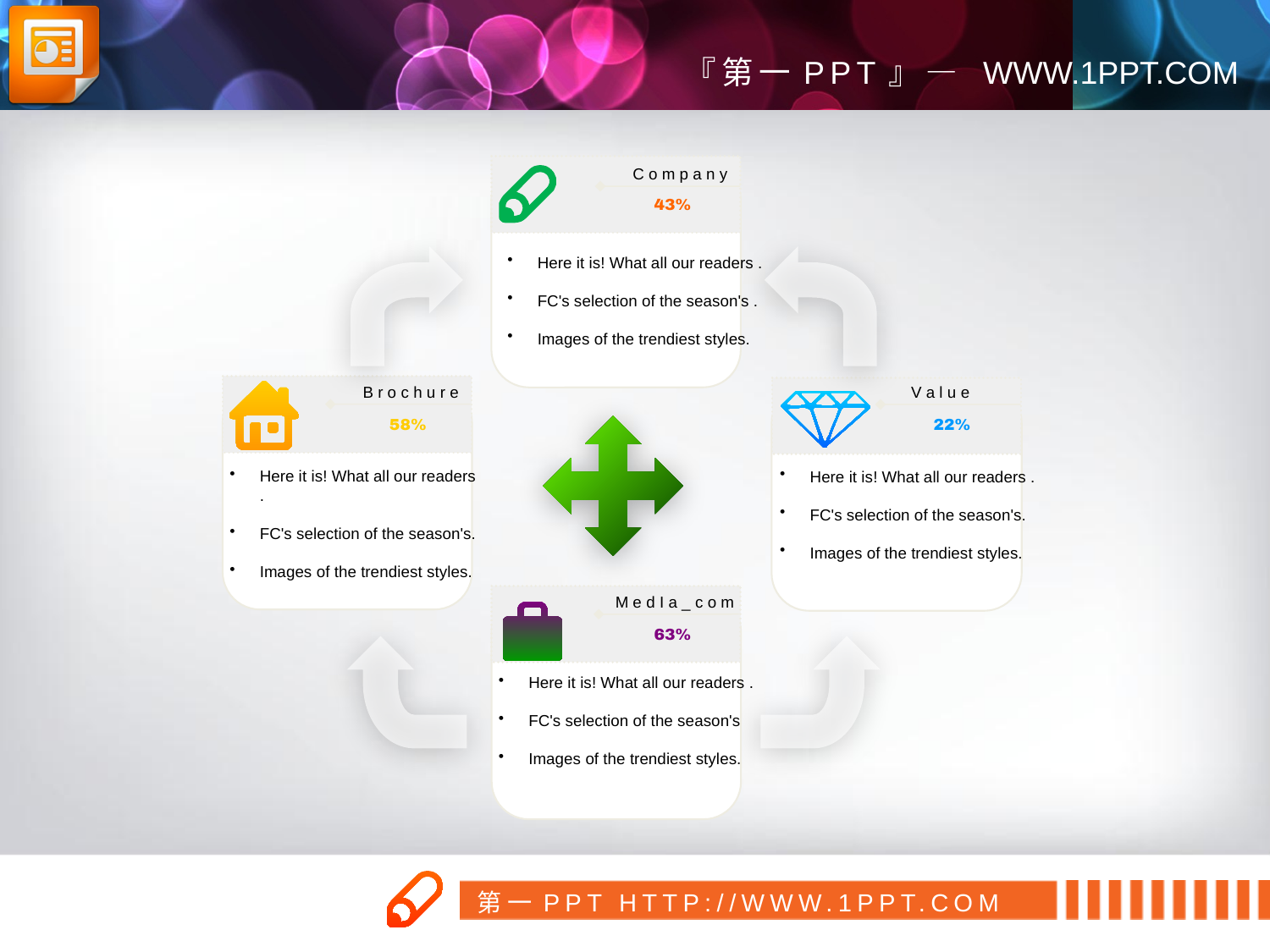

C o m p a n y

Here it is! What all our readers .

FC's selection of the season's .

Images of the trendiest styles.
43%

B r o c h u r e

V a l u e

58%
22%

Here it is! What all our readers .

FC's selection of the season's.

Images of the trendiest styles.
Here it is! What all our readers .

FC's selection of the season's.

Images of the trendiest styles.

M e d I a _ c o m

Here it is! What all our readers .

FC's selection of the season's

Images of the trendiest styles.
63%